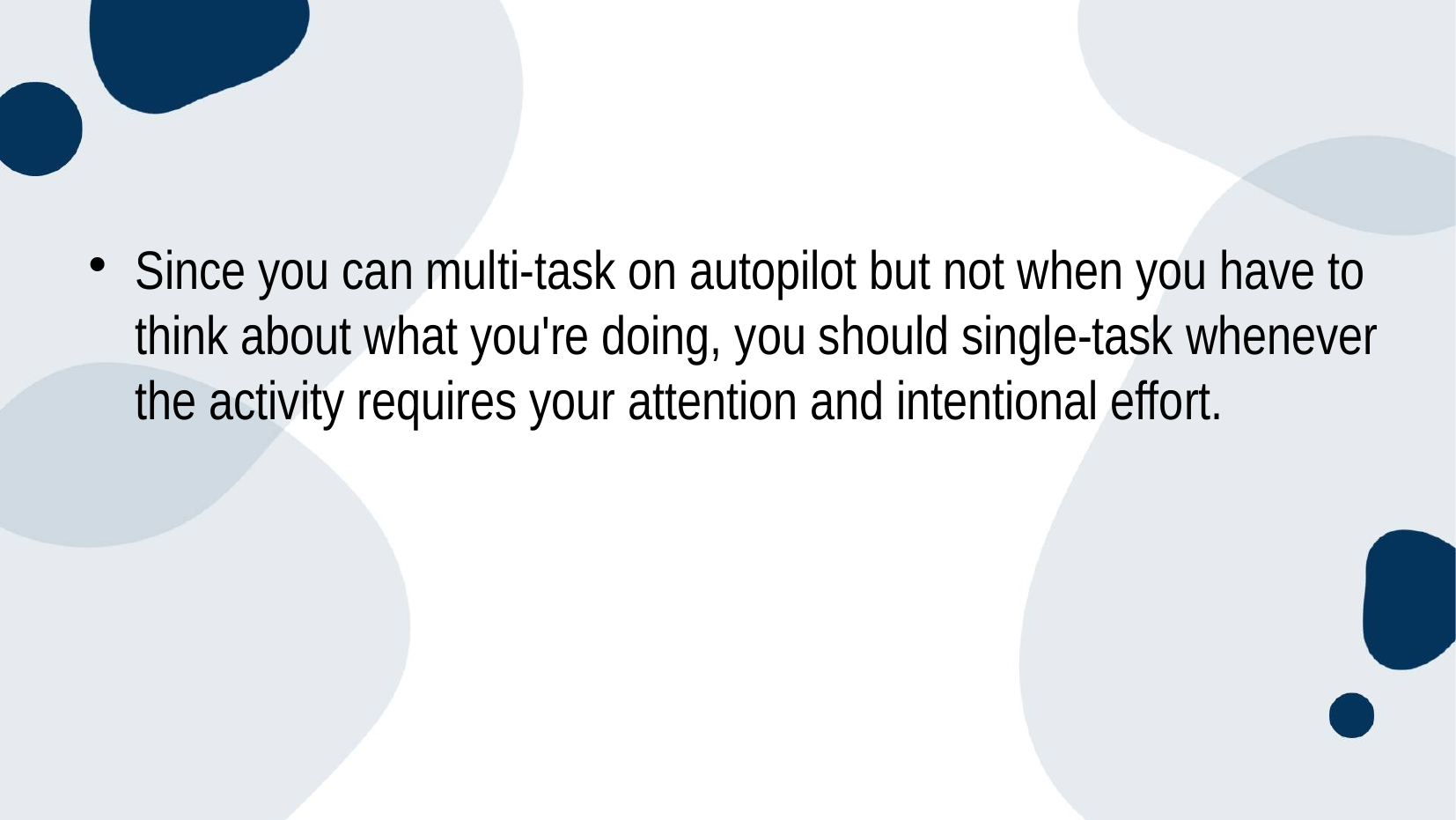

Since you can multi-task on autopilot but not when you have to think about what you're doing, you should single-task whenever the activity requires your attention and intentional effort.